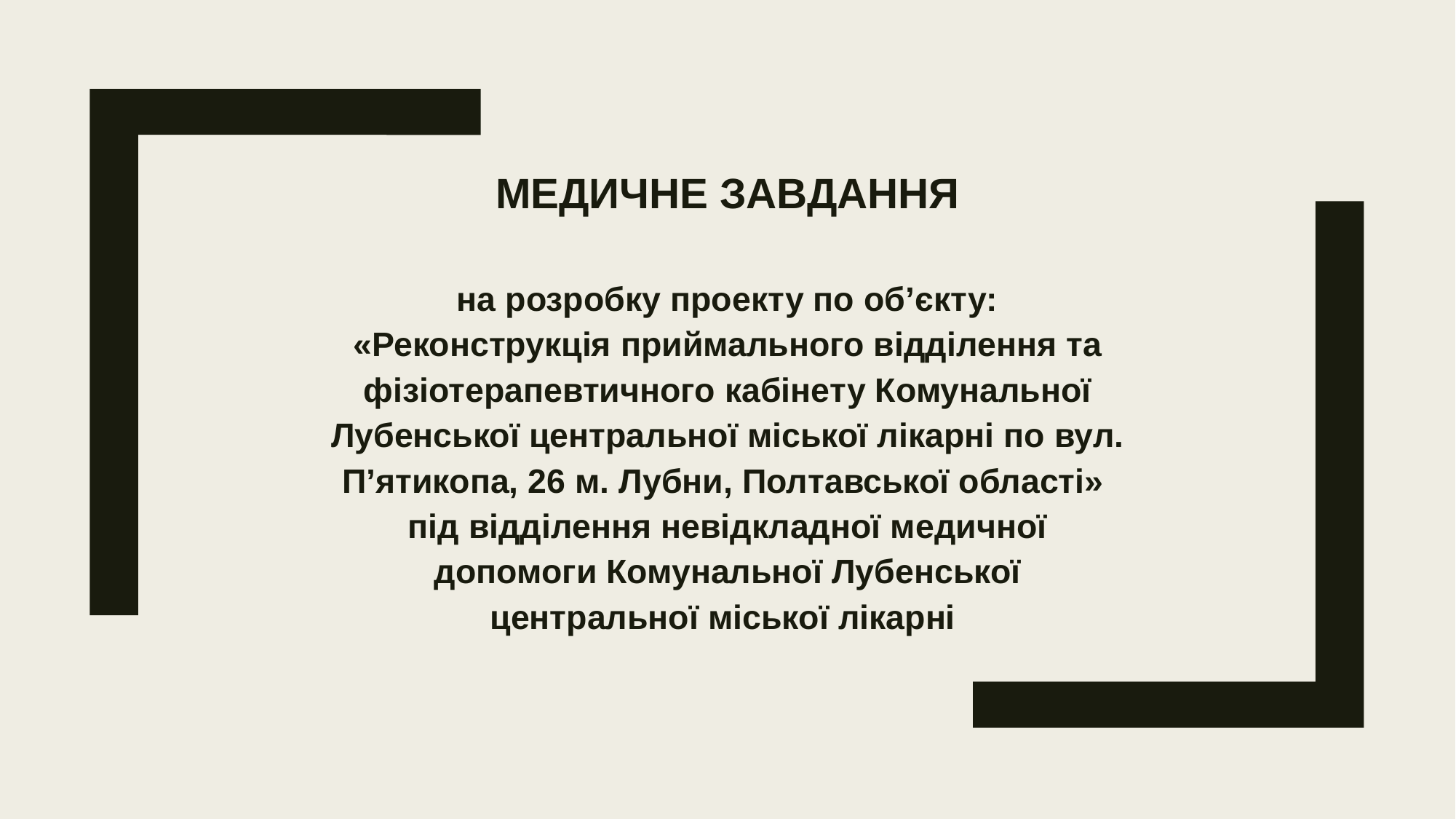

# МЕДИЧНЕ ЗАВДАННЯ
на розробку проекту по об’єкту:
«Реконструкція приймального відділення та фізіотерапевтичного кабінету Комунальної Лубенської центральної міської лікарні по вул. П’ятикопа, 26 м. Лубни, Полтавської області»
під відділення невідкладної медичної допомоги Комунальної Лубенської центральної міської лікарні